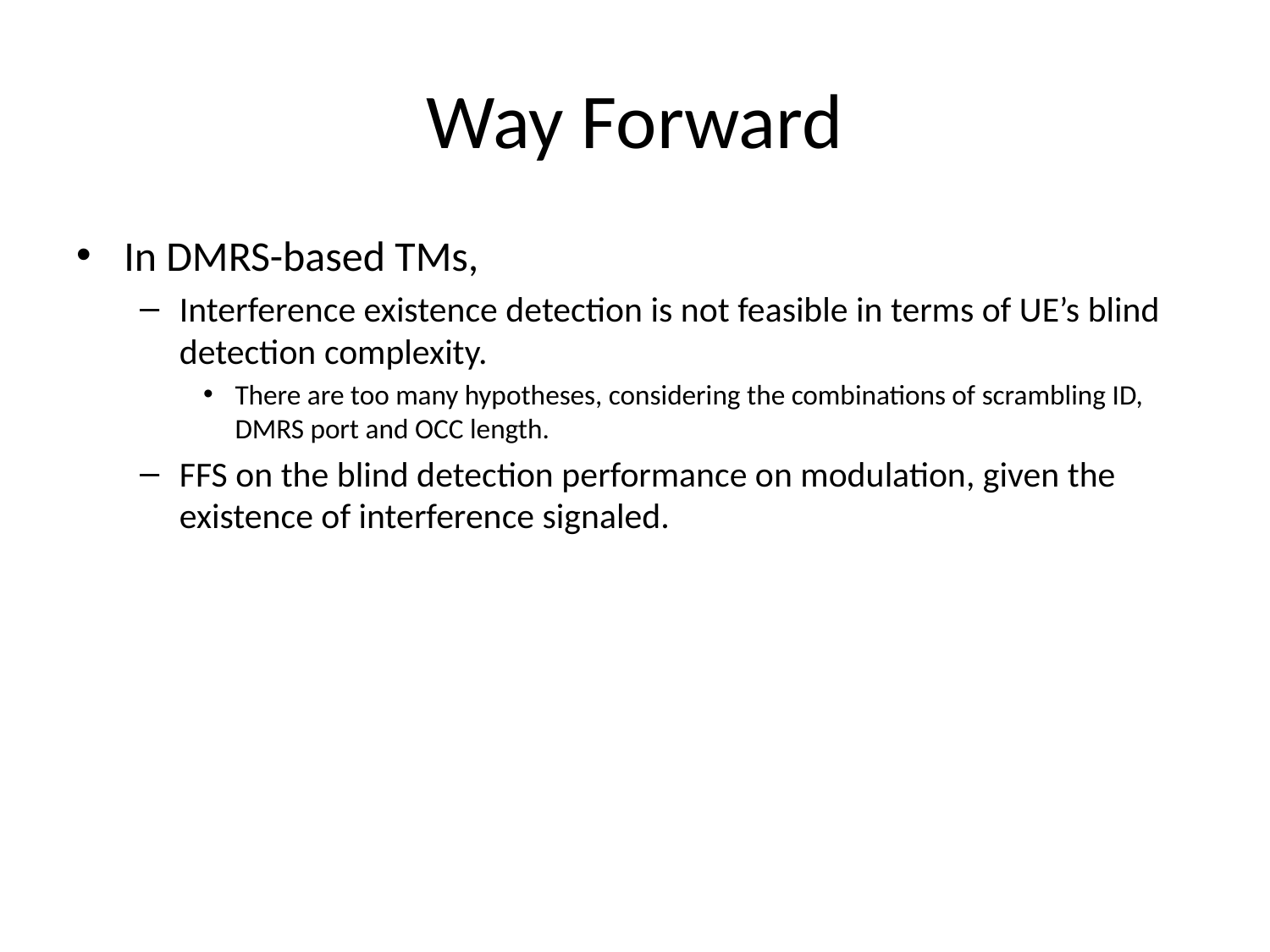

# Way Forward
In DMRS-based TMs,
Interference existence detection is not feasible in terms of UE’s blind detection complexity.
There are too many hypotheses, considering the combinations of scrambling ID, DMRS port and OCC length.
FFS on the blind detection performance on modulation, given the existence of interference signaled.